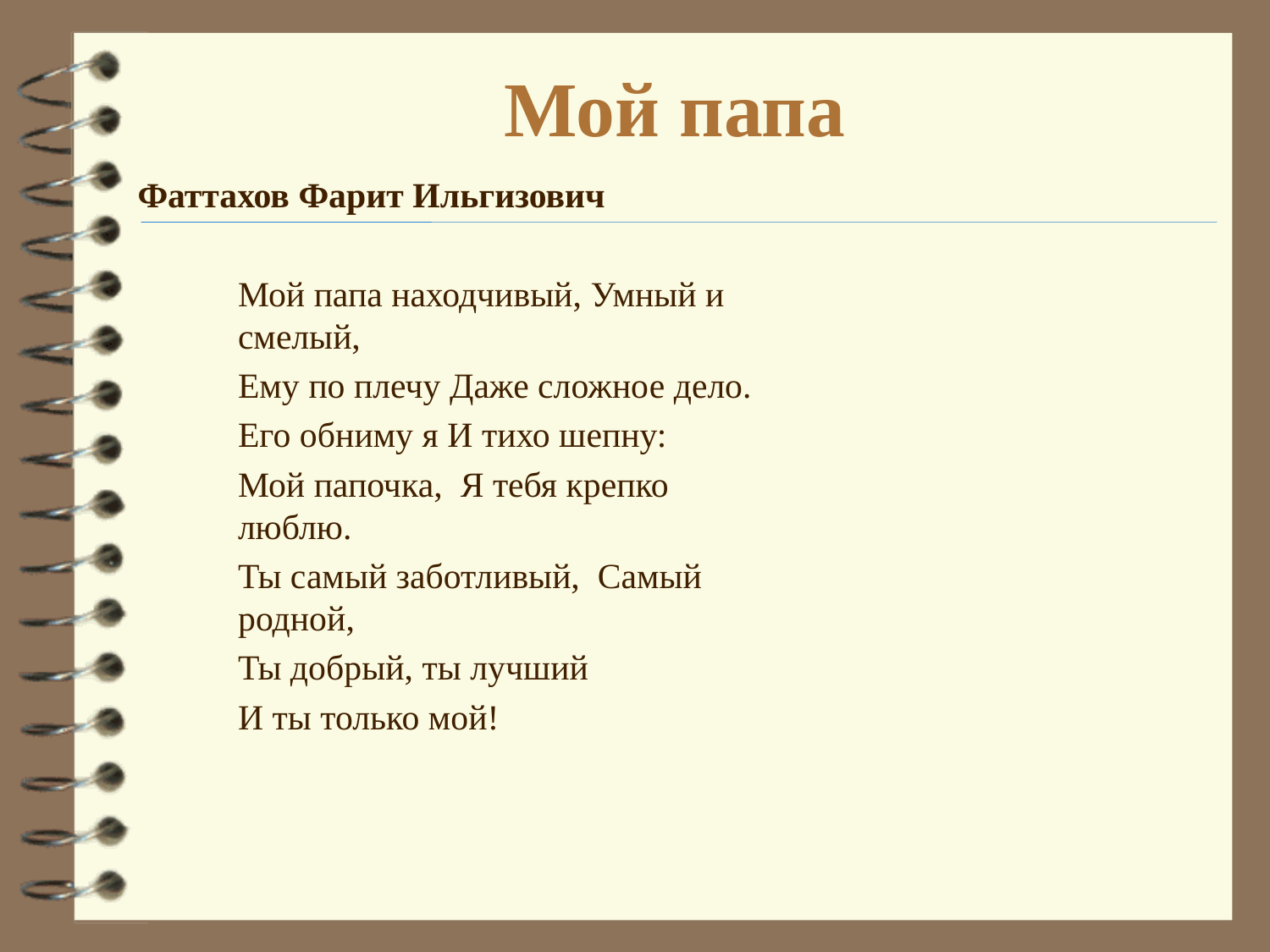

# Мой папа
Фаттахов Фарит Ильгизович

Мой папа находчивый, Умный и смелый,
Ему по плечу Даже сложное дело.
Его обниму я И тихо шепну:
Мой папочка,  Я тебя крепко люблю.
Ты самый заботливый,  Самый родной,
Ты добрый, ты лучший
И ты только мой!